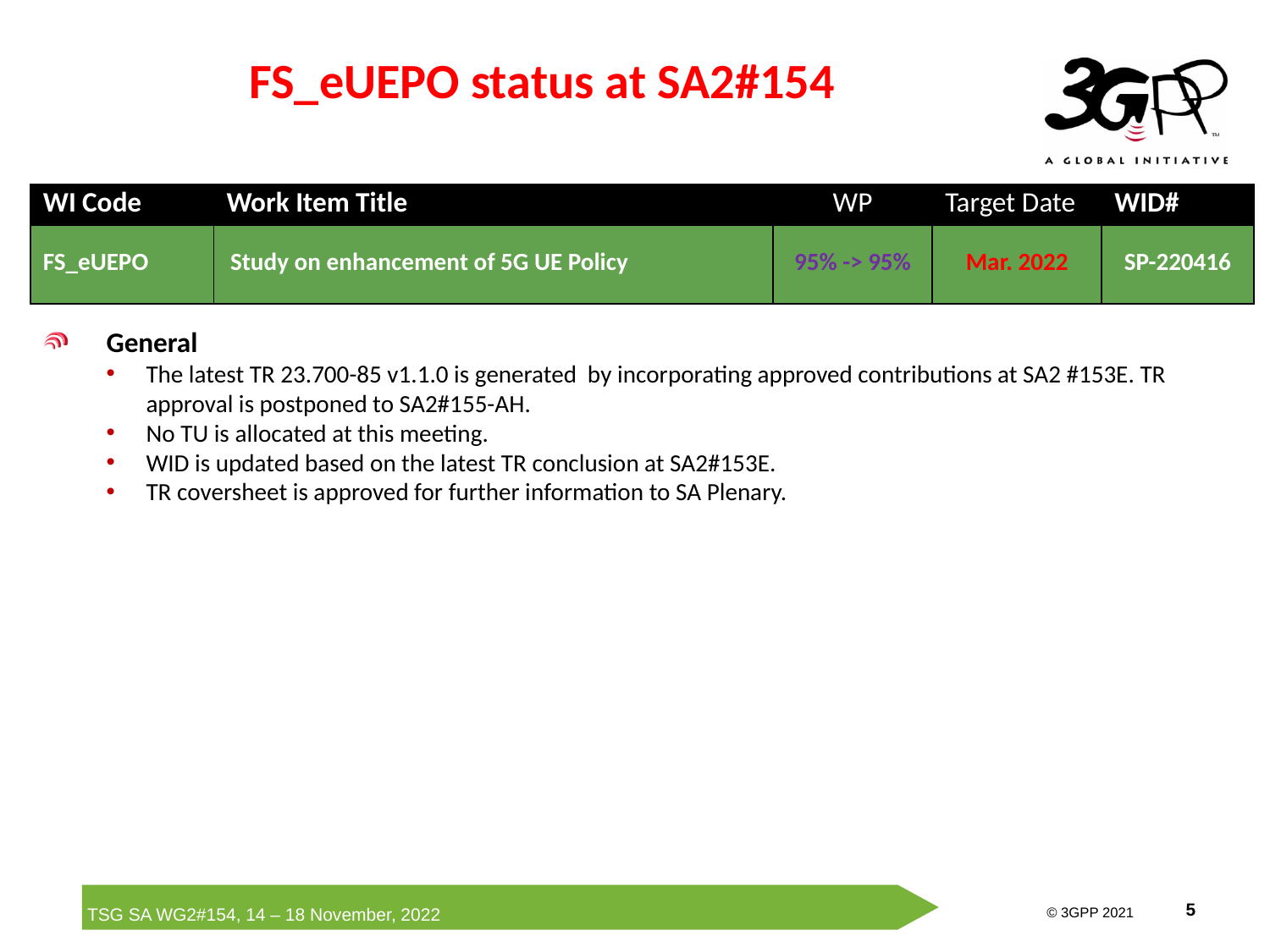

# FS_eUEPO status at SA2#154
| WI Code | Work Item Title | WP | Target Date | WID# |
| --- | --- | --- | --- | --- |
| FS\_eUEPO | Study on enhancement of 5G UE Policy | 95% -> 95% | Mar. 2022 | SP-220416 |
General
The latest TR 23.700-85 v1.1.0 is generated  by incorporating approved contributions at SA2 #153E. TR approval is postponed to SA2#155-AH.
No TU is allocated at this meeting.
WID is updated based on the latest TR conclusion at SA2#153E.
TR coversheet is approved for further information to SA Plenary.